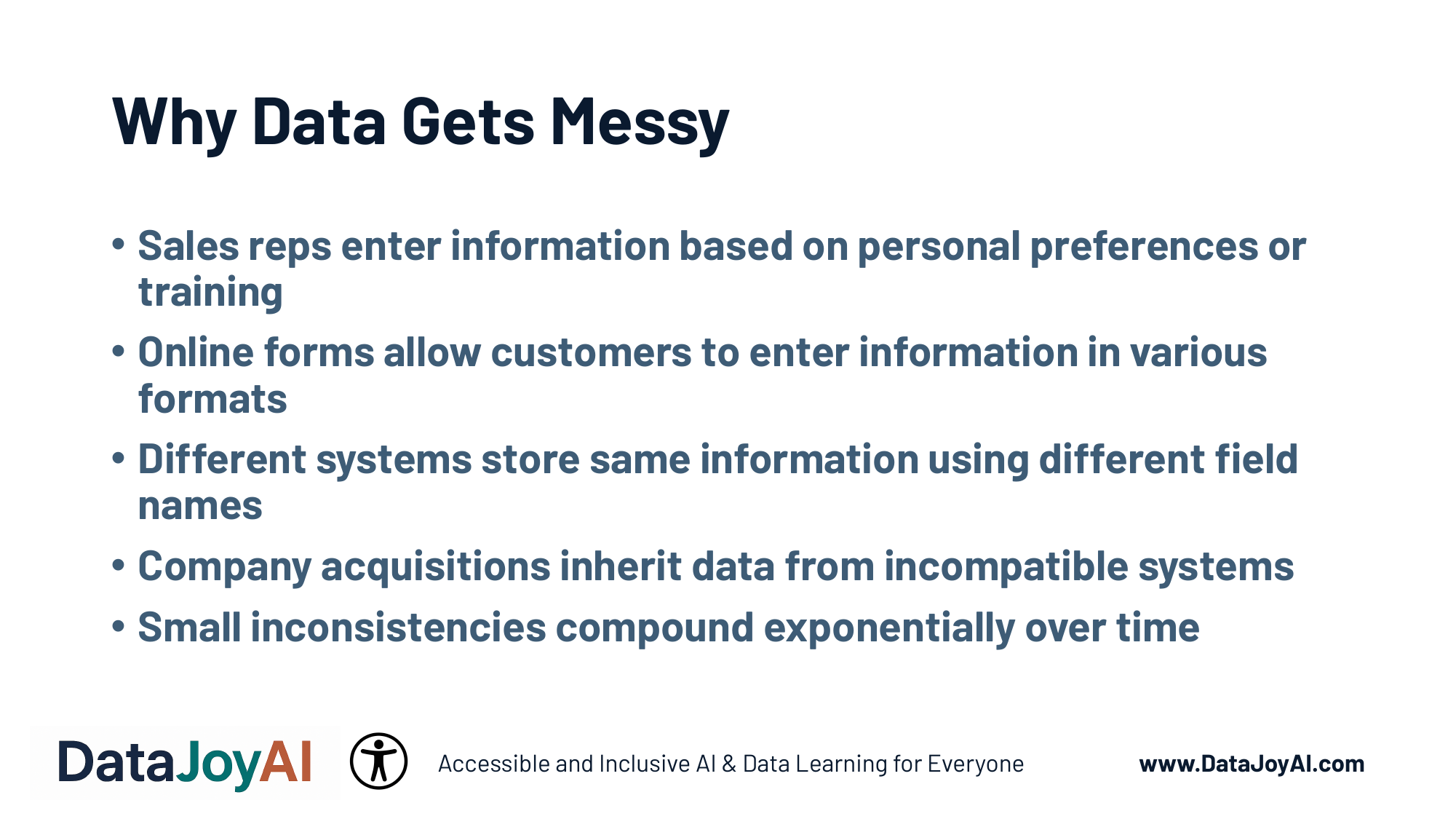

# Why Data Gets Messy
Sales reps enter information based on personal preferences or training
Online forms allow customers to enter information in various formats
Different systems store same information using different field names
Company acquisitions inherit data from incompatible systems
Small inconsistencies compound exponentially over time